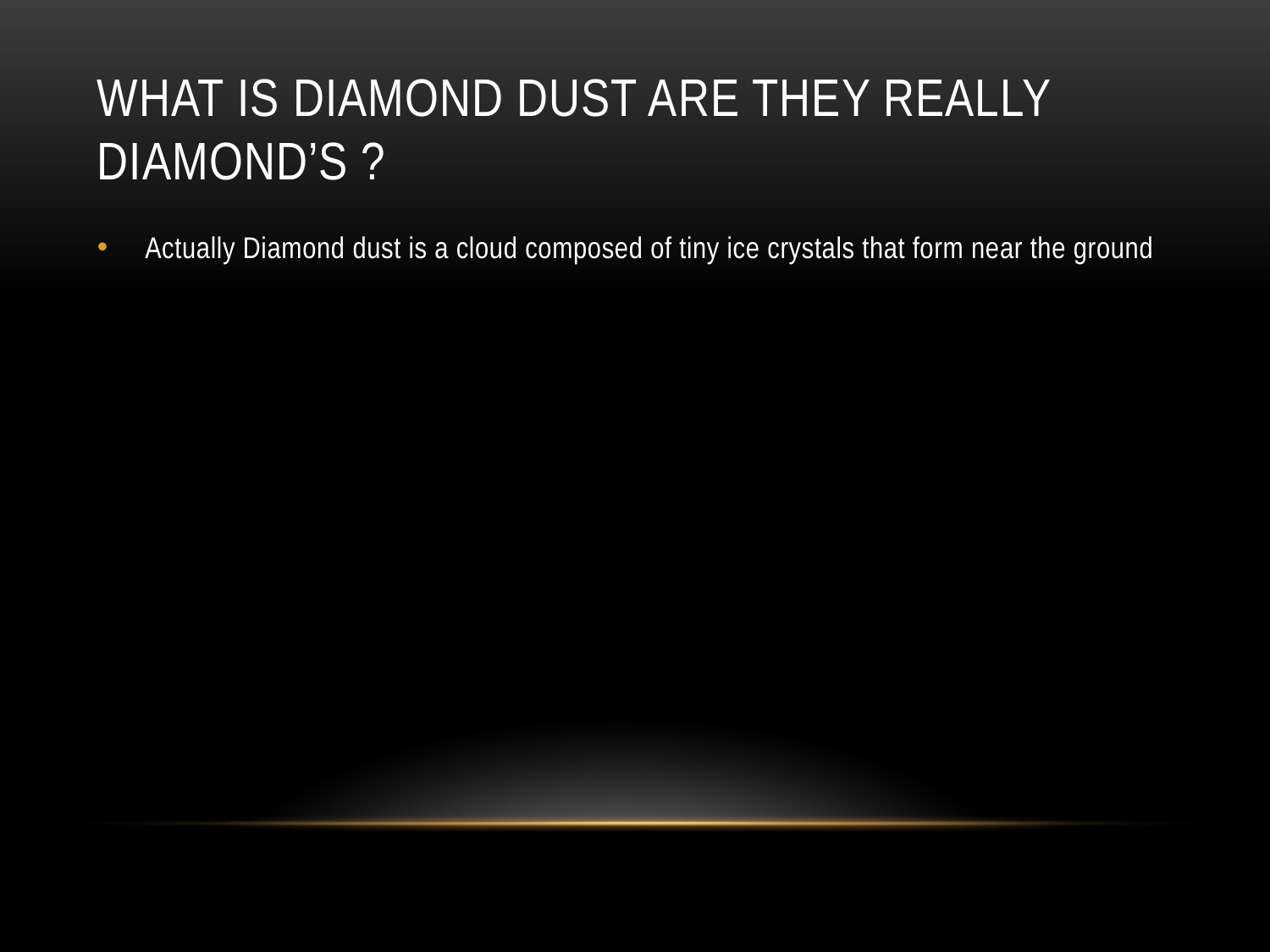

# What is Diamond dust are they really Diamond’s ?
Actually Diamond dust is a cloud composed of tiny ice crystals that form near the ground